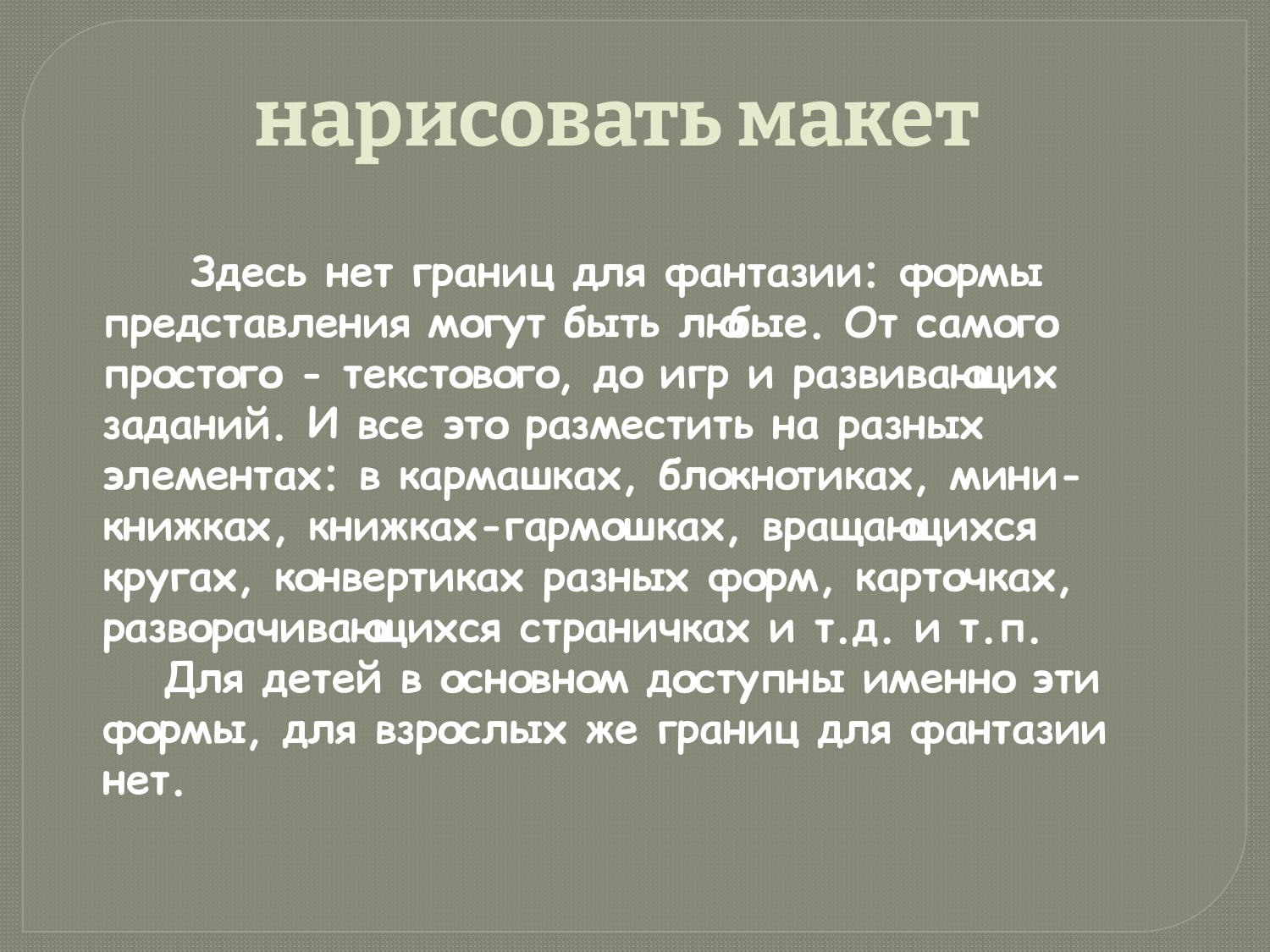

нарисовать макет
       Здесь нет границ для фантазии: формы представления могут быть любые. От самого простого - текстового, до игр и развивающих заданий. И все это разместить на разных элементах: в кармашках, блокнотиках, мини-книжках, книжках-гармошках, вращающихся кругах, конвертиках разных форм, карточках, разворачивающихся страничках и т.д. и т.п.
        Для детей в основном доступны именно эти формы, для взрослых же границ для фантазии нет.